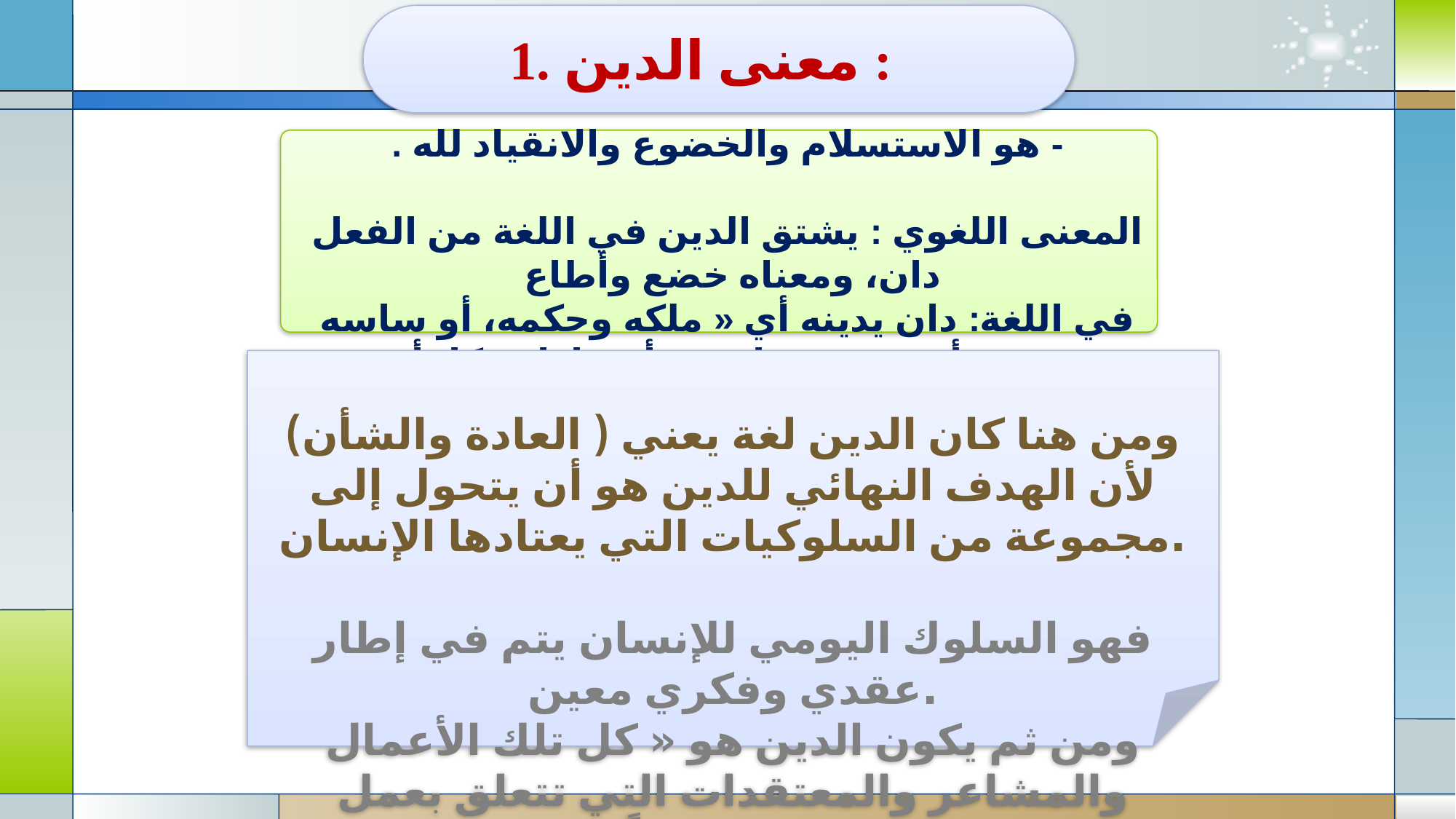

1. معنى الدين :
- هو الاستسلام والخضوع والانقياد لله .

المعنى اللغوي : يشتق الدين في اللغة من الفعل دان، ومعناه خضع وأطاع
في اللغة: دان يدينه أي « ملكه وحكمه، أو ساسه ودبره، أو قهره وحاسبه، أو جازاه وكافأه»

ومن هنا كان الدين لغة يعني ( العادة والشأن) لأن الهدف النهائي للدين هو أن يتحول إلى مجموعة من السلوكيات التي يعتادها الإنسان.

فهو السلوك اليومي للإنسان يتم في إطار عقدي وفكري معين.
ومن ثم يكون الدين هو « كل تلك الأعمال والمشاعر والمعتقدات التي تتعلق بعمل الإنسان وما يراه واجباً عليه نحو ربه»